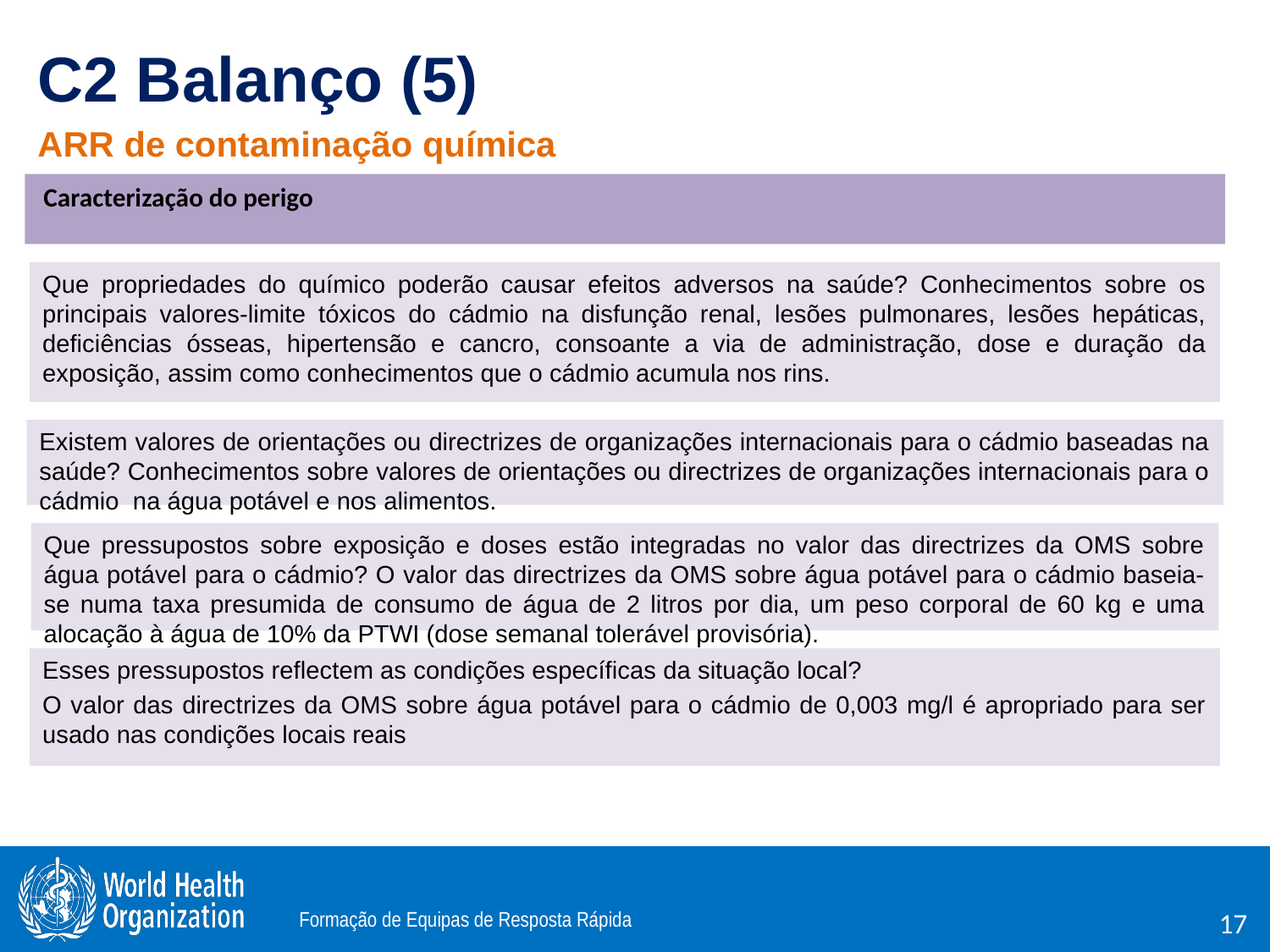

C2 Balanço (5)
ARR de contaminação química
 Caracterização do perigo

Que propriedades do químico poderão causar efeitos adversos na saúde? Conhecimentos sobre os principais valores-limite tóxicos do cádmio na disfunção renal, lesões pulmonares, lesões hepáticas, deficiências ósseas, hipertensão e cancro, consoante a via de administração, dose e duração da exposição, assim como conhecimentos que o cádmio acumula nos rins.
Existem valores de orientações ou directrizes de organizações internacionais para o cádmio baseadas na saúde? Conhecimentos sobre valores de orientações ou directrizes de organizações internacionais para o cádmio  na água potável e nos alimentos.
Que pressupostos sobre exposição e doses estão integradas no valor das directrizes da OMS sobre água potável para o cádmio? O valor das directrizes da OMS sobre água potável para o cádmio baseia-se numa taxa presumida de consumo de água de 2 litros por dia, um peso corporal de 60 kg e uma alocação à água de 10% da PTWI (dose semanal tolerável provisória).
Esses pressupostos reflectem as condições específicas da situação local?
O valor das directrizes da OMS sobre água potável para o cádmio de 0,003 mg/l é apropriado para ser usado nas condições locais reais